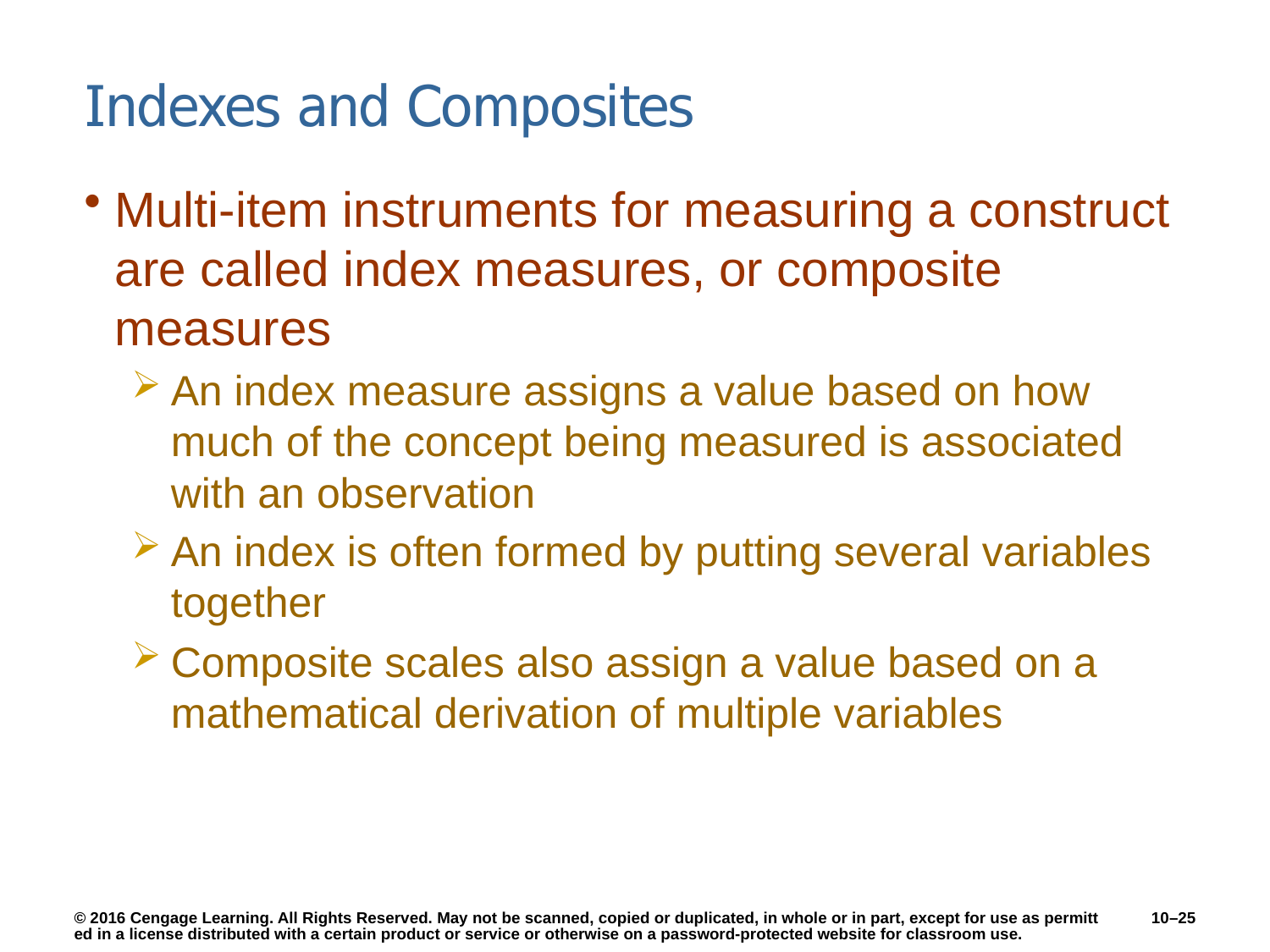

# Indexes and Composites
Multi-item instruments for measuring a construct are called index measures, or composite measures
An index measure assigns a value based on how much of the concept being measured is associated with an observation
An index is often formed by putting several variables together
Composite scales also assign a value based on a mathematical derivation of multiple variables

10–25
© 2016 Cengage Learning. All Rights Reserved. May not be scanned, copied or duplicated, in whole or in part, except for use as permitted in a license distributed with a certain product or service or otherwise on a password-protected website for classroom use.